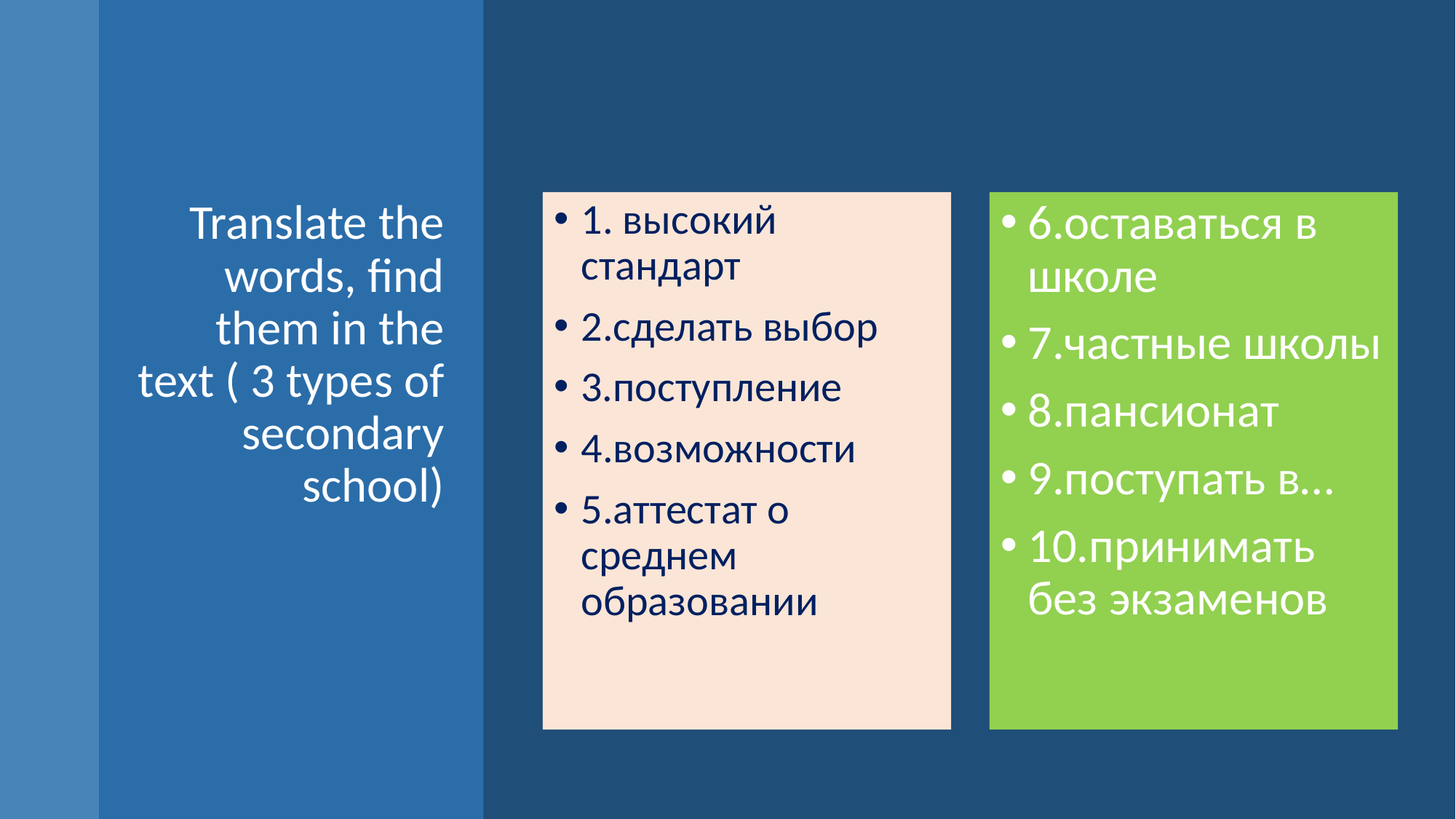

# Translate the words, find them in the text ( 3 types of secondary school)
1. высокий стандарт
2.сделать выбор
3.поступление
4.возможности
5.аттестат о среднем образовании
6.оставаться в школе
7.частные школы
8.пансионат
9.поступать в…
10.принимать без экзаменов